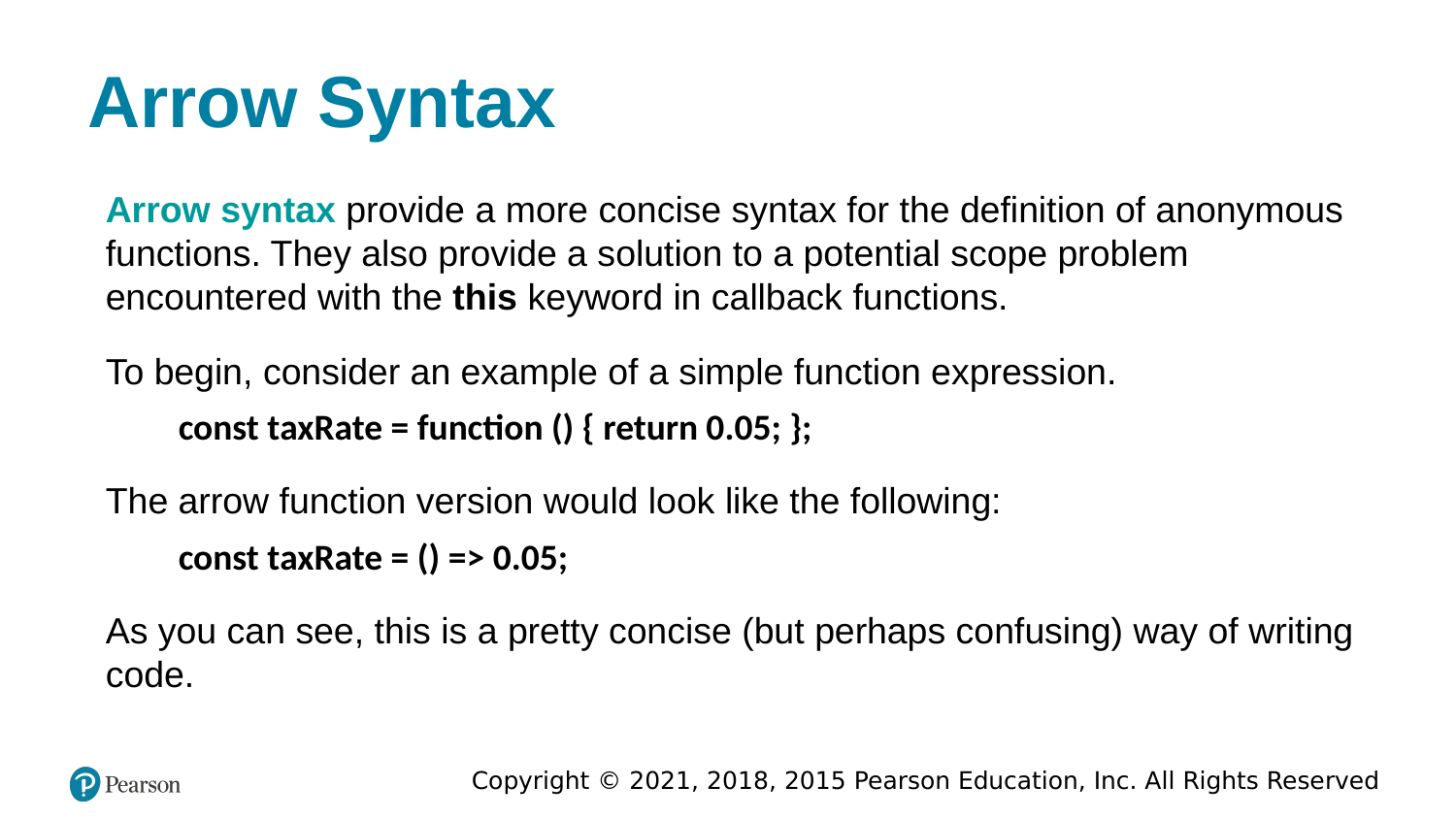

# Arrow Syntax
Arrow syntax provide a more concise syntax for the definition of anonymous functions. They also provide a solution to a potential scope problem encountered with the this keyword in callback functions.
To begin, consider an example of a simple function expression.
const taxRate = function () { return 0.05; };
The arrow function version would look like the following:
const taxRate = () => 0.05;
As you can see, this is a pretty concise (but perhaps confusing) way of writing code.